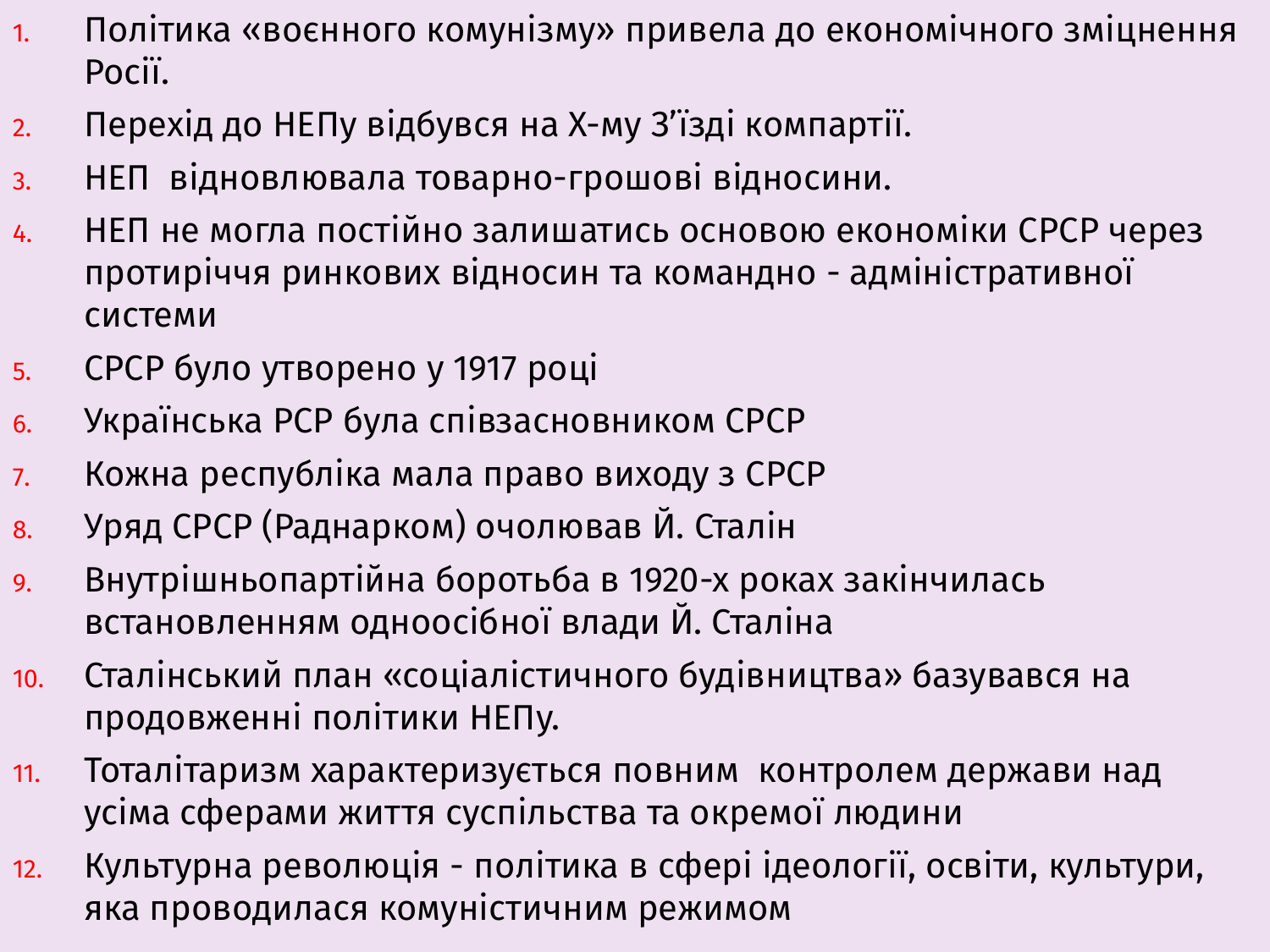

Політика «воєнного комунізму» привела до економічного зміцнення Росії.
Перехід до НЕПу відбувся на Х-му З’їзді компартії.
НЕП  відновлювала товарно-грошові відносини.
НЕП не могла постійно залишатись основою економіки СРСР через протиріччя ринкових відносин та командно - адміністративної системи
СРСР було утворено у 1917 році
Українська РСР була співзасновником СРСР
Кожна республіка мала право виходу з СРСР
Уряд СРСР (Раднарком) очолював Й. Сталін
Внутрішньопартійна боротьба в 1920-х роках закінчилась встановленням одноосібної влади Й. Сталіна
Сталінський план «соціалістичного будівництва» базувався на продовженні політики НЕПу.
Тоталітаризм характеризується повним  контролем держави над усіма сферами життя суспільства та окремої людини
Культурна революція - політика в сфері ідеології, освіти, культури, яка проводилася комуністичним режимом
#